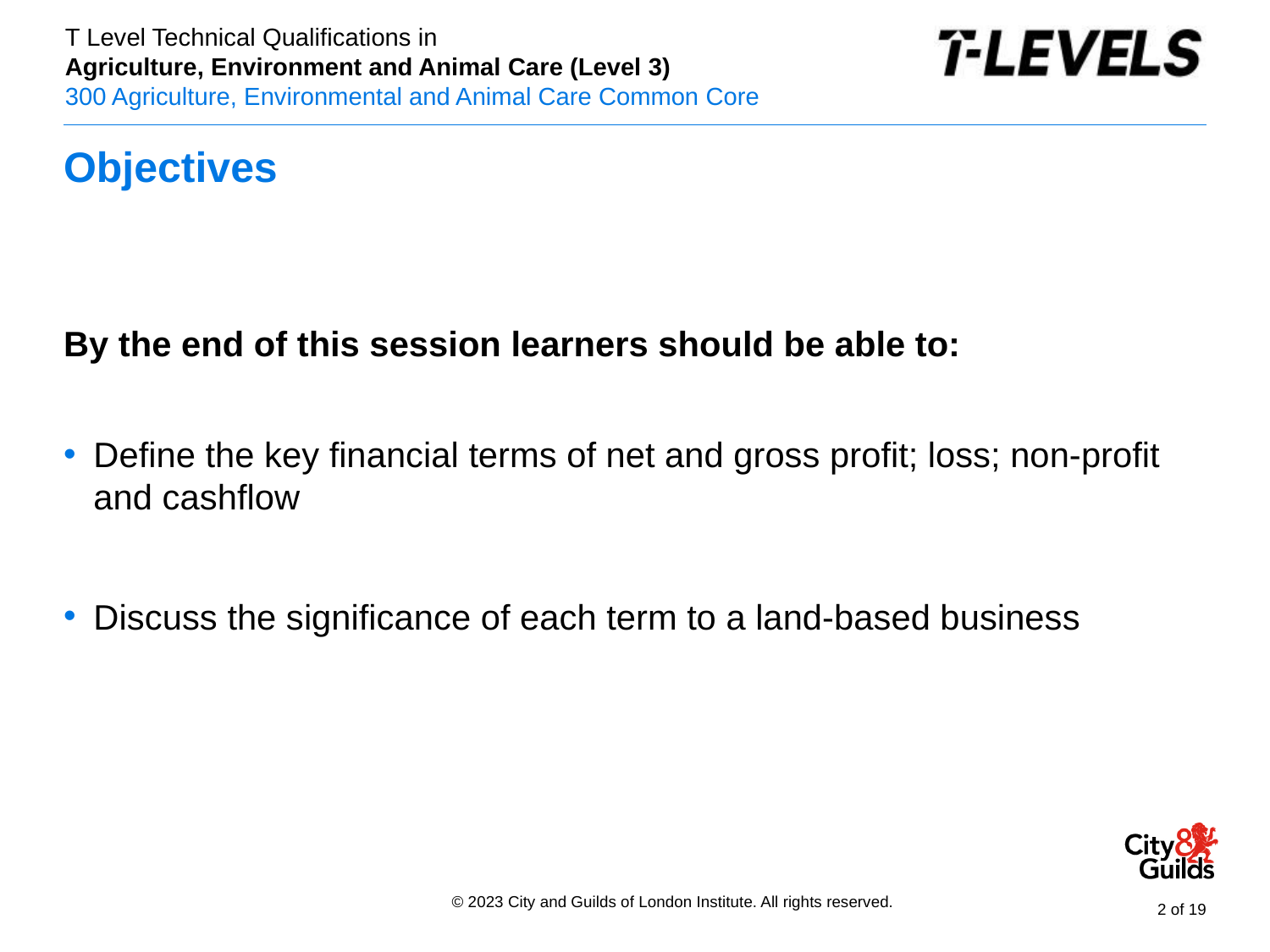

# Objectives

By the end of this session learners should be able to:

Define the key financial terms of net and gross profit; loss; non-profit and cashflow

Discuss the significance of each term to a land-based business